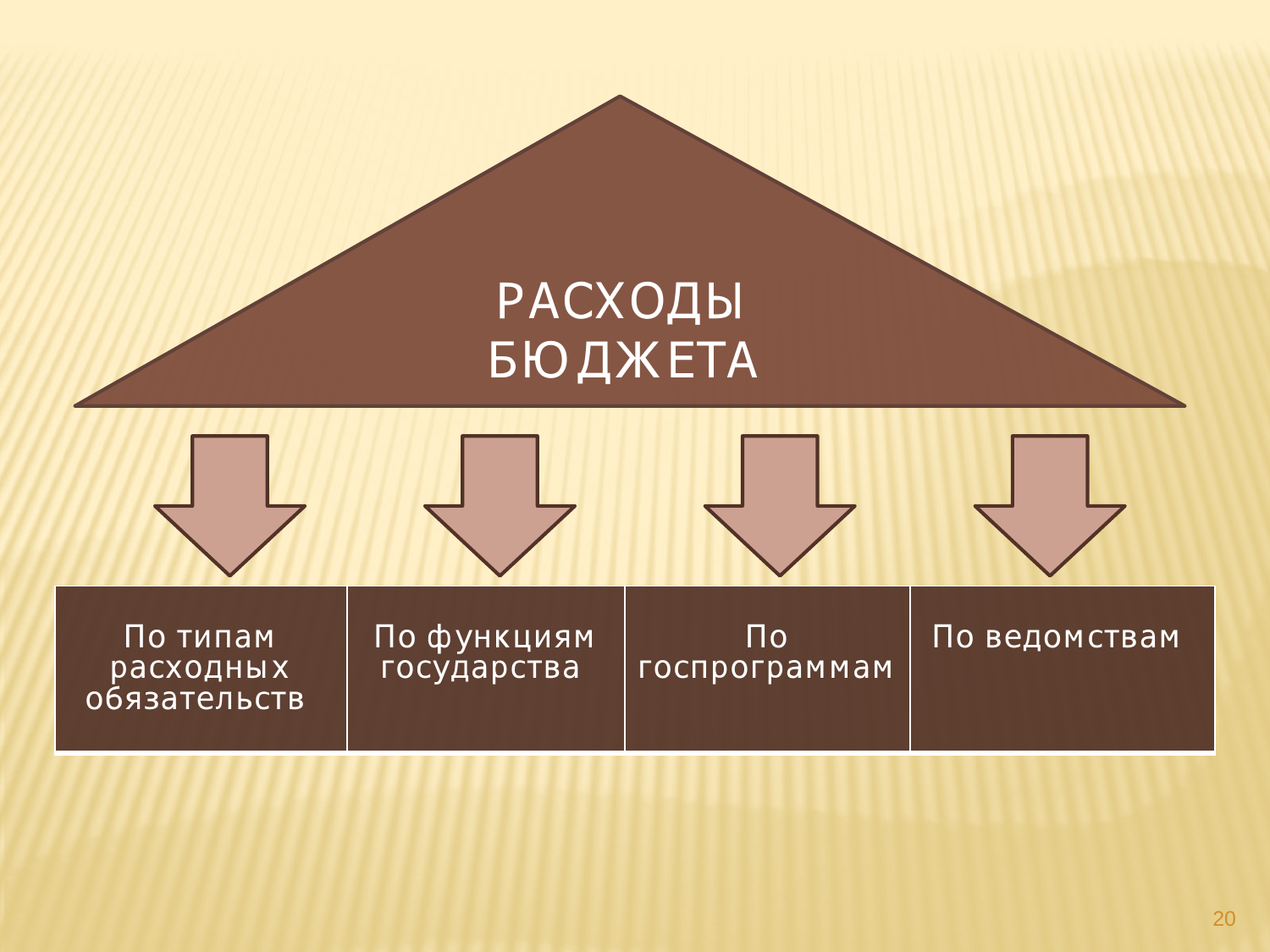

РАСХОДЫ БЮДЖЕТА

| По типам расходных обязательств | По функциям государства | По госпрограммам | По ведомствам |
| --- | --- | --- | --- |
20